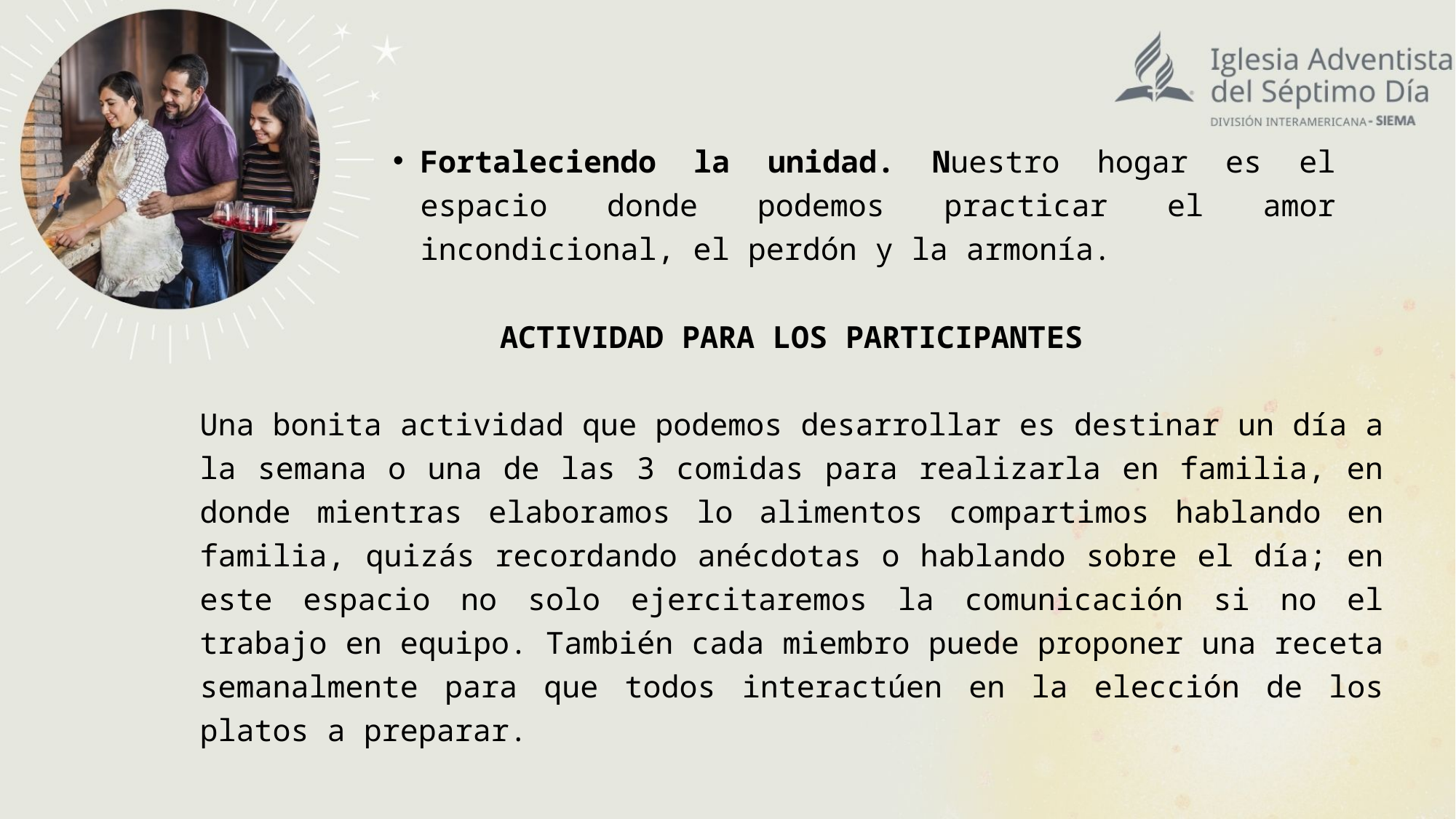

Fortaleciendo la unidad. Nuestro hogar es el espacio donde podemos practicar el amor incondicional, el perdón y la armonía.
ACTIVIDAD PARA LOS PARTICIPANTES

Una bonita actividad que podemos desarrollar es destinar un día a la semana o una de las 3 comidas para realizarla en familia, en donde mientras elaboramos lo alimentos compartimos hablando en familia, quizás recordando anécdotas o hablando sobre el día; en este espacio no solo ejercitaremos la comunicación si no el trabajo en equipo. También cada miembro puede proponer una receta semanalmente para que todos interactúen en la elección de los platos a preparar.